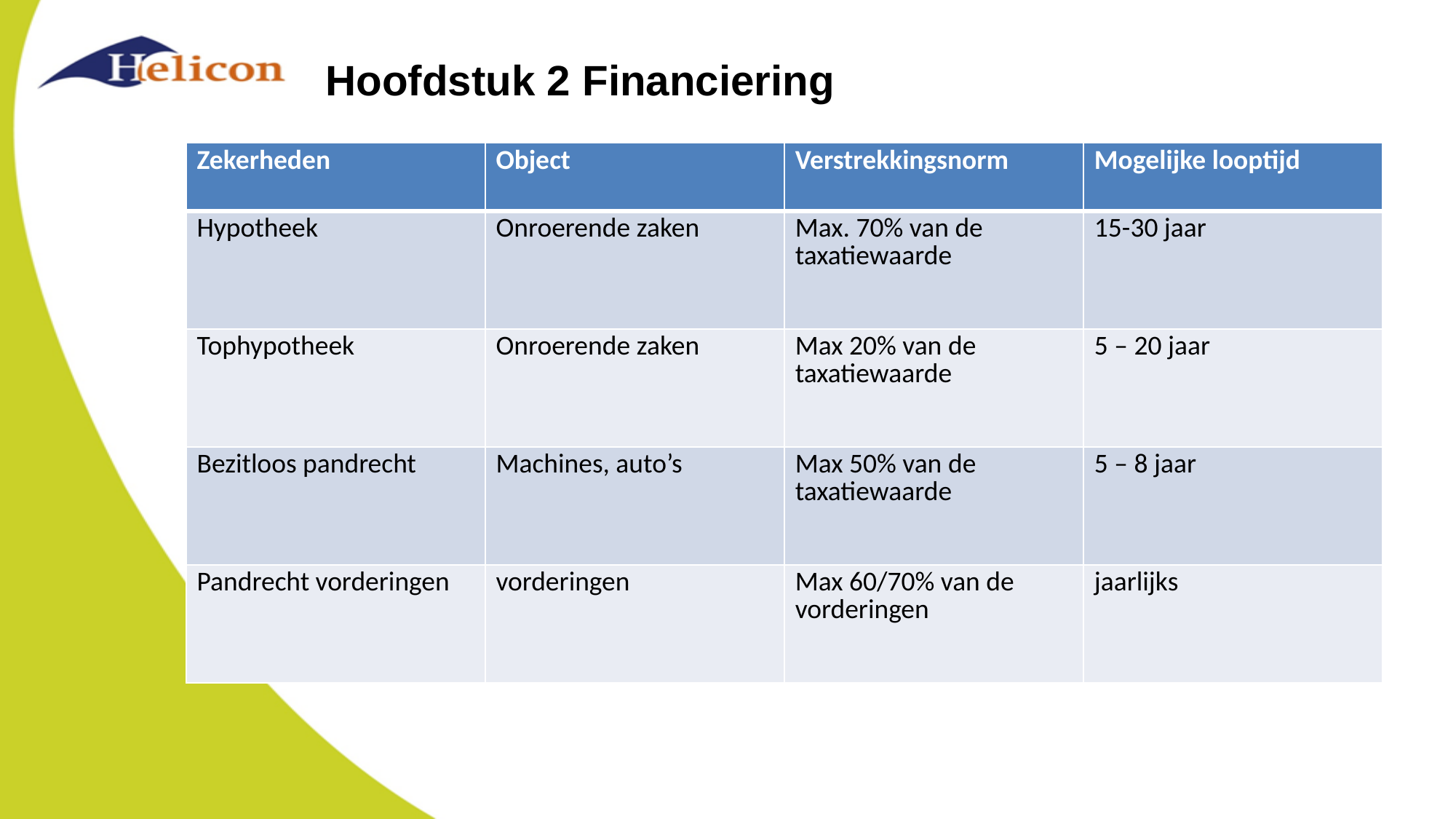

# Hoofdstuk 2 Financiering
| Zekerheden | Object | Verstrekkingsnorm | Mogelijke looptijd |
| --- | --- | --- | --- |
| Hypotheek | Onroerende zaken | Max. 70% van de taxatiewaarde | 15-30 jaar |
| Tophypotheek | Onroerende zaken | Max 20% van de taxatiewaarde | 5 – 20 jaar |
| Bezitloos pandrecht | Machines, auto’s | Max 50% van de taxatiewaarde | 5 – 8 jaar |
| Pandrecht vorderingen | vorderingen | Max 60/70% van de vorderingen | jaarlijks |